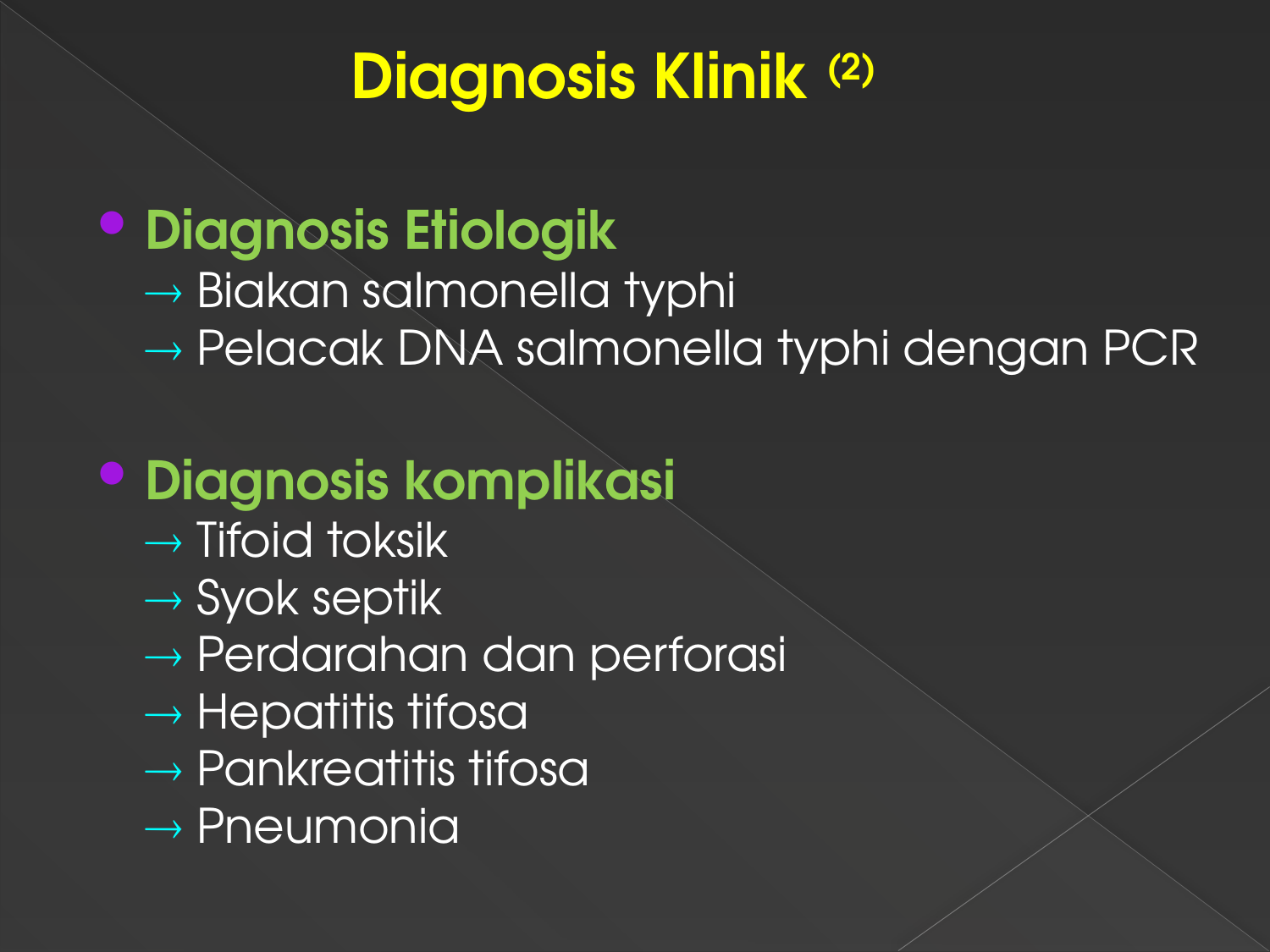

Diagnosis Klinik (2)
Diagnosis Etiologik
→ Biakan salmonella typhi
→ Pelacak DNA salmonella typhi dengan PCR

Diagnosis komplikasi
→ Tifoid toksik
→ Syok septik
→ Perdarahan dan perforasi
→ Hepatitis tifosa
→ Pankreatitis tifosa
→ Pneumonia